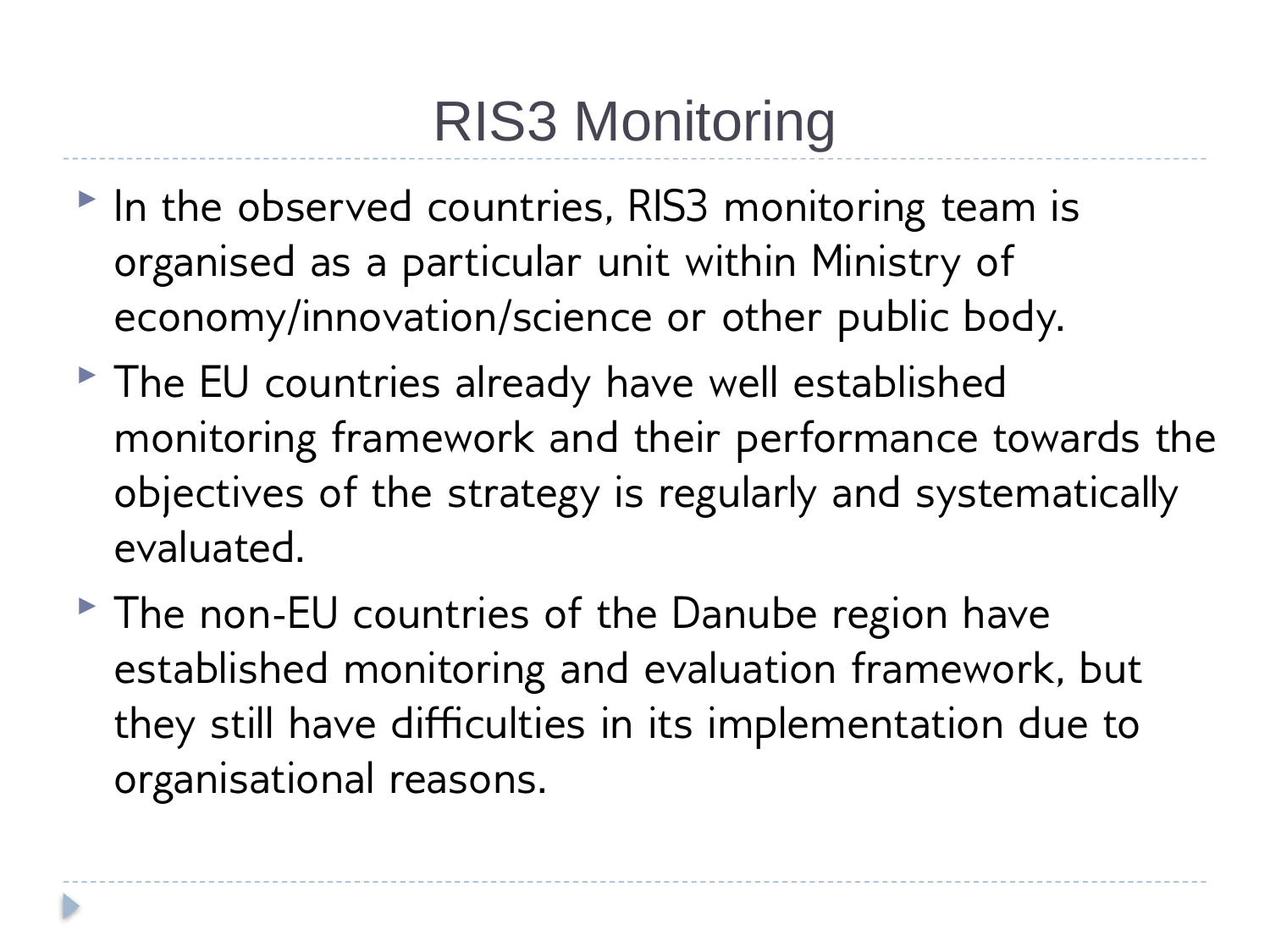

# RIS3 Monitoring
In the observed countries, RIS3 monitoring team is organised as a particular unit within Ministry of economy/innovation/science or other public body.
The EU countries already have well established monitoring framework and their performance towards the objectives of the strategy is regularly and systematically evaluated.
The non-EU countries of the Danube region have established monitoring and evaluation framework, but they still have difficulties in its implementation due to organisational reasons.